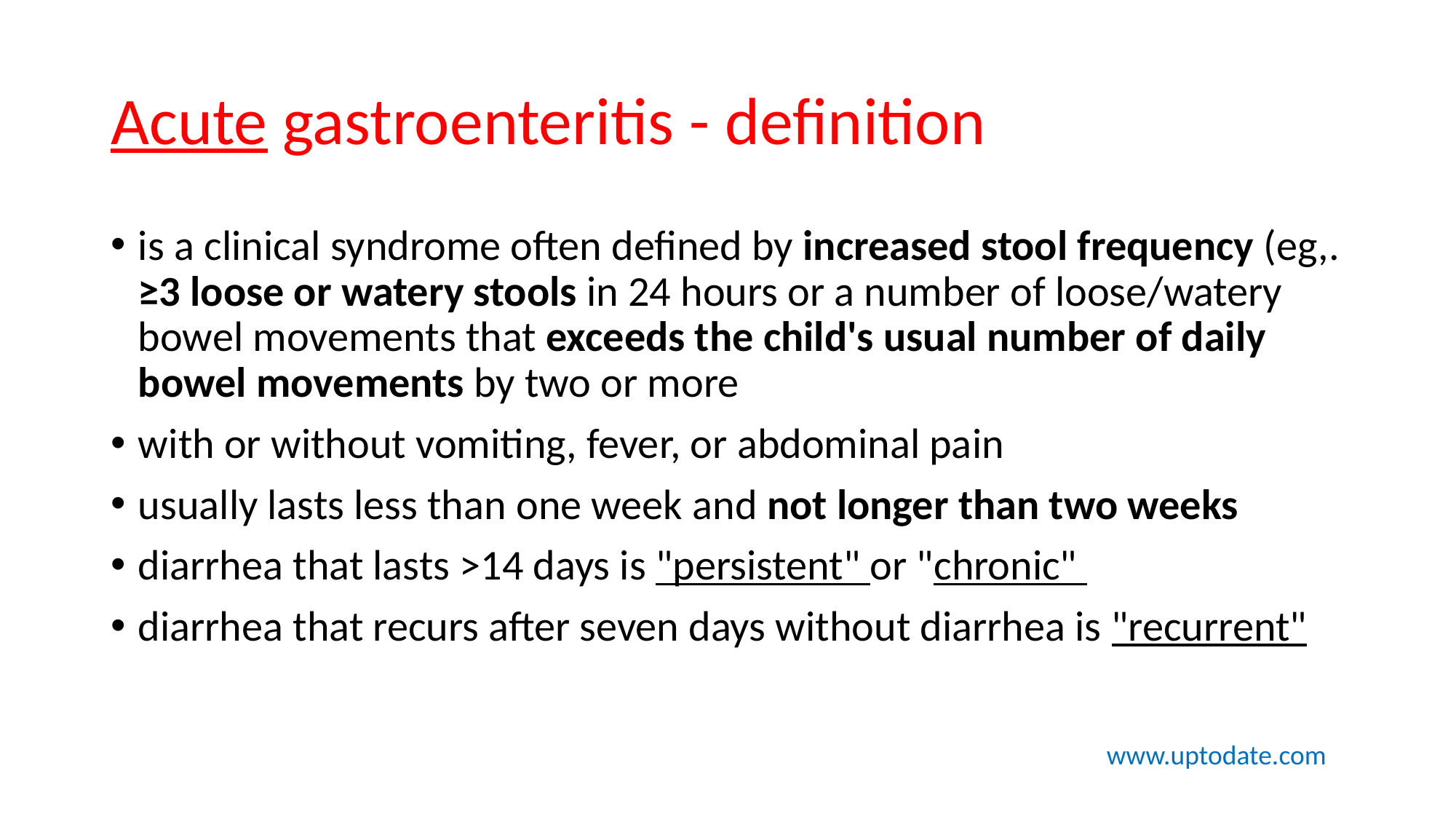

# Acute gastroenteritis - definition
is a clinical syndrome often defined by increased stool frequency (eg,. ≥3 loose or watery stools in 24 hours or a number of loose/watery bowel movements that exceeds the child's usual number of daily bowel movements by two or more
with or without vomiting, fever, or abdominal pain
usually lasts less than one week and not longer than two weeks
diarrhea that lasts >14 days is "persistent" or "chronic"
diarrhea that recurs after seven days without diarrhea is "recurrent"

www.uptodate.com